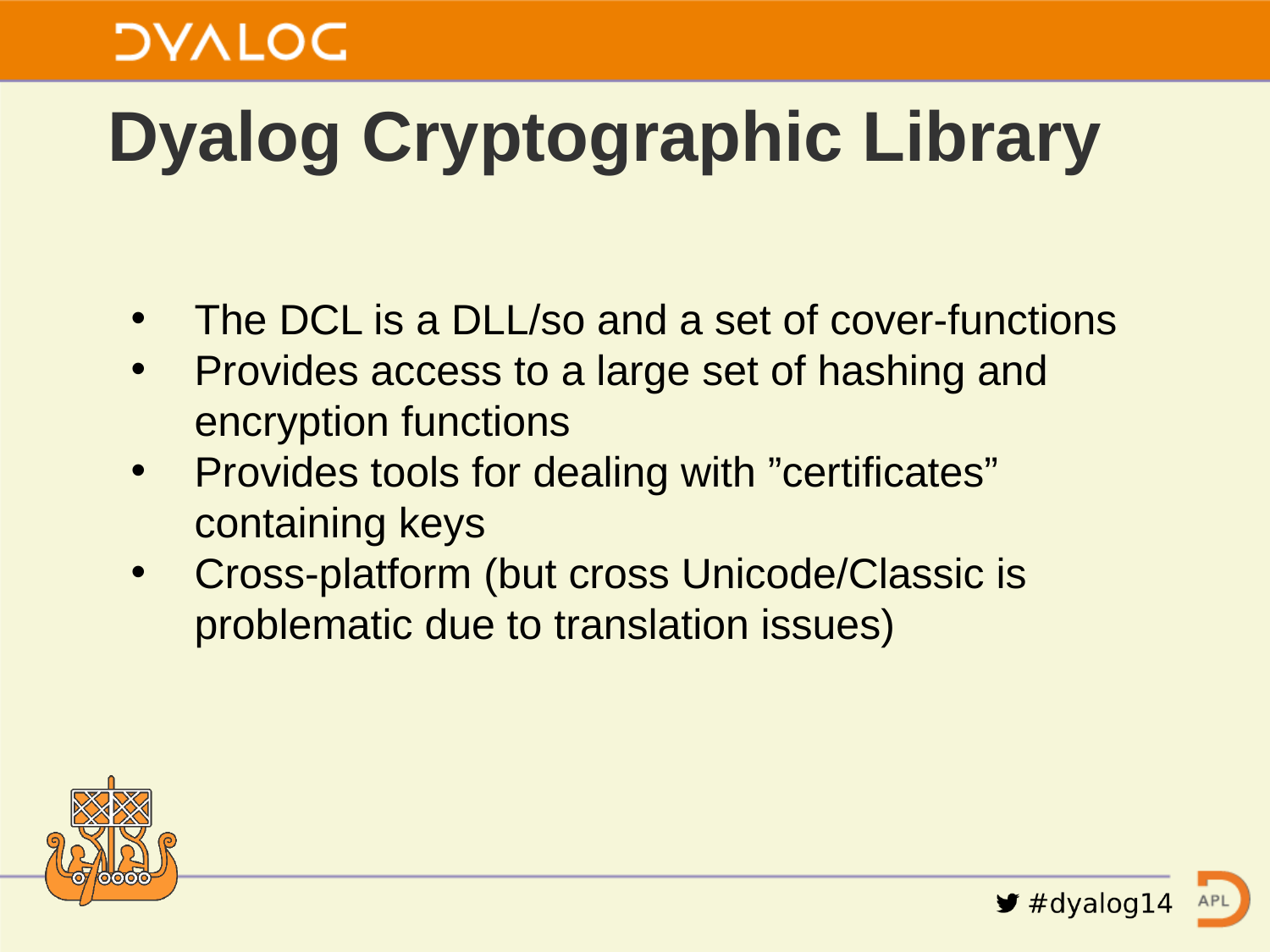

# Dyalog Cryptographic Library
The DCL is a DLL/so and a set of cover-functions
Provides access to a large set of hashing and encryption functions
Provides tools for dealing with ”certificates” containing keys
Cross-platform (but cross Unicode/Classic is problematic due to translation issues)